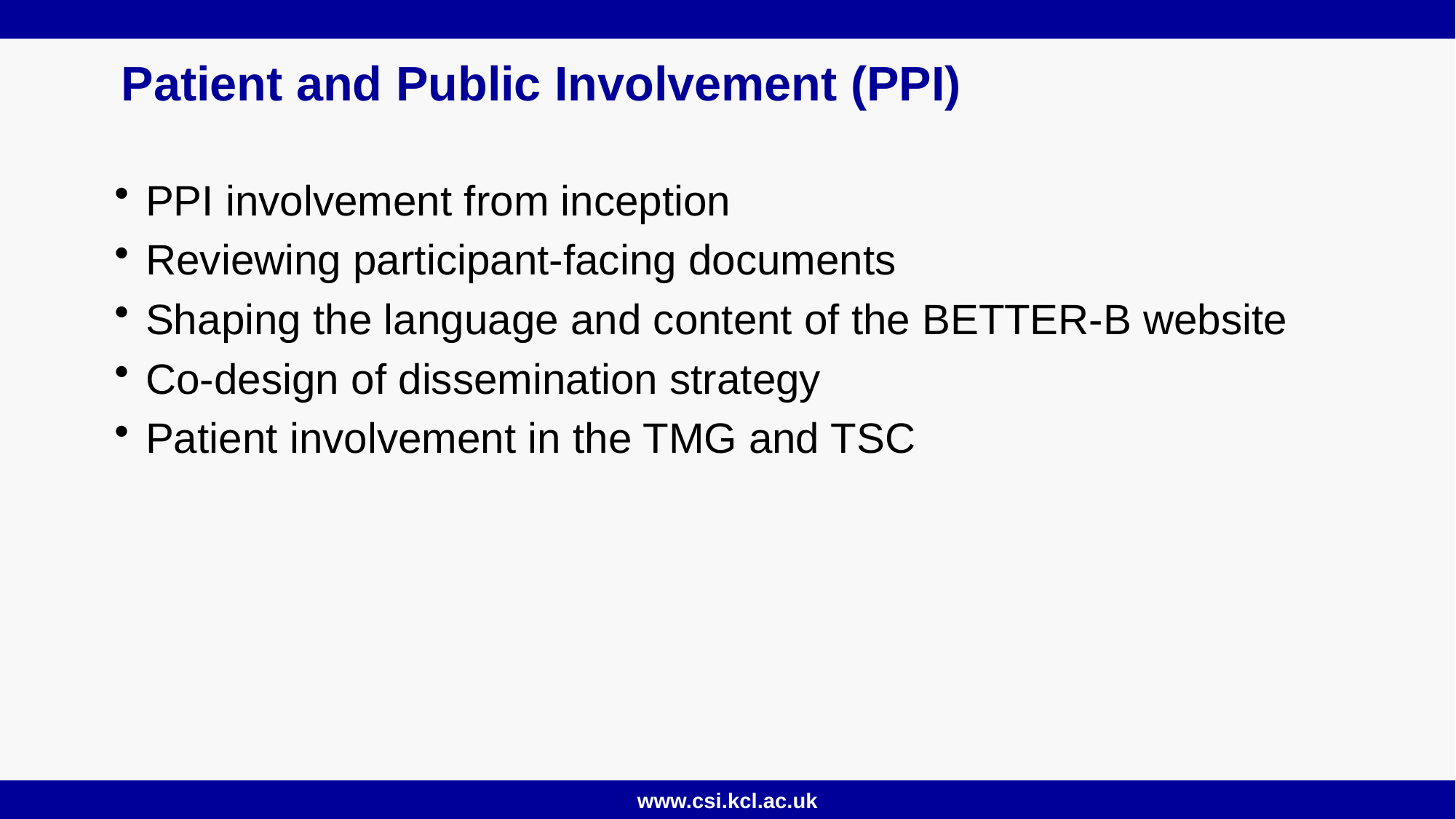

# Patient and Public Involvement (PPI)
PPI involvement from inception
Reviewing participant-facing documents
Shaping the language and content of the BETTER-B website
Co-design of dissemination strategy
Patient involvement in the TMG and TSC